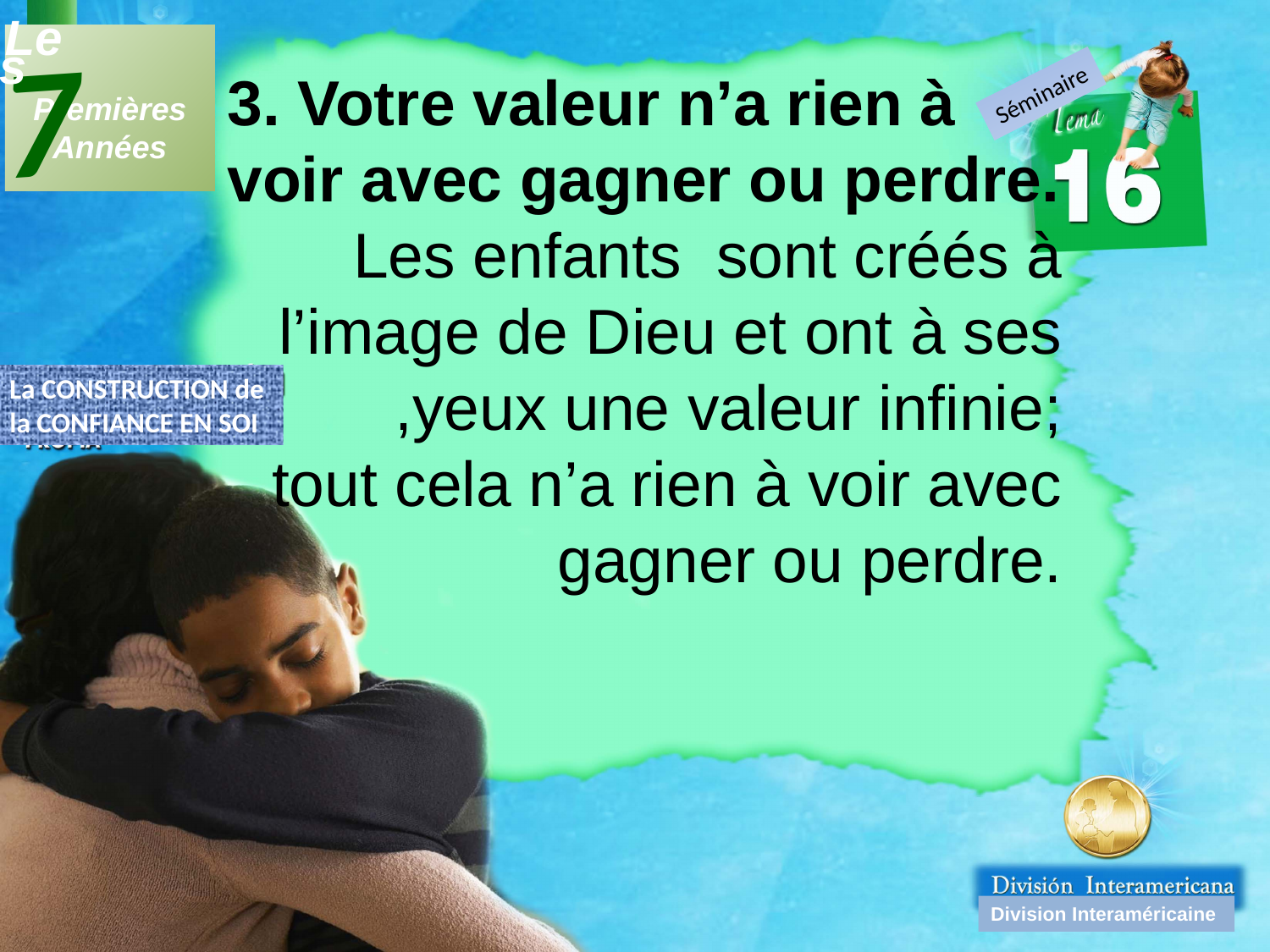

7
Les
         Premières
Années
3. Votre valeur n’a rien à voir avec gagner ou perdre.
Les enfants  sont créés à l’image de Dieu et ont à ses    ,yeux une valeur infinie; tout cela n’a rien à voir avec gagner ou perdre.
Séminaire
La CONSTRUCTION de
la CONFIANCE EN SOI
Division Interaméricaine